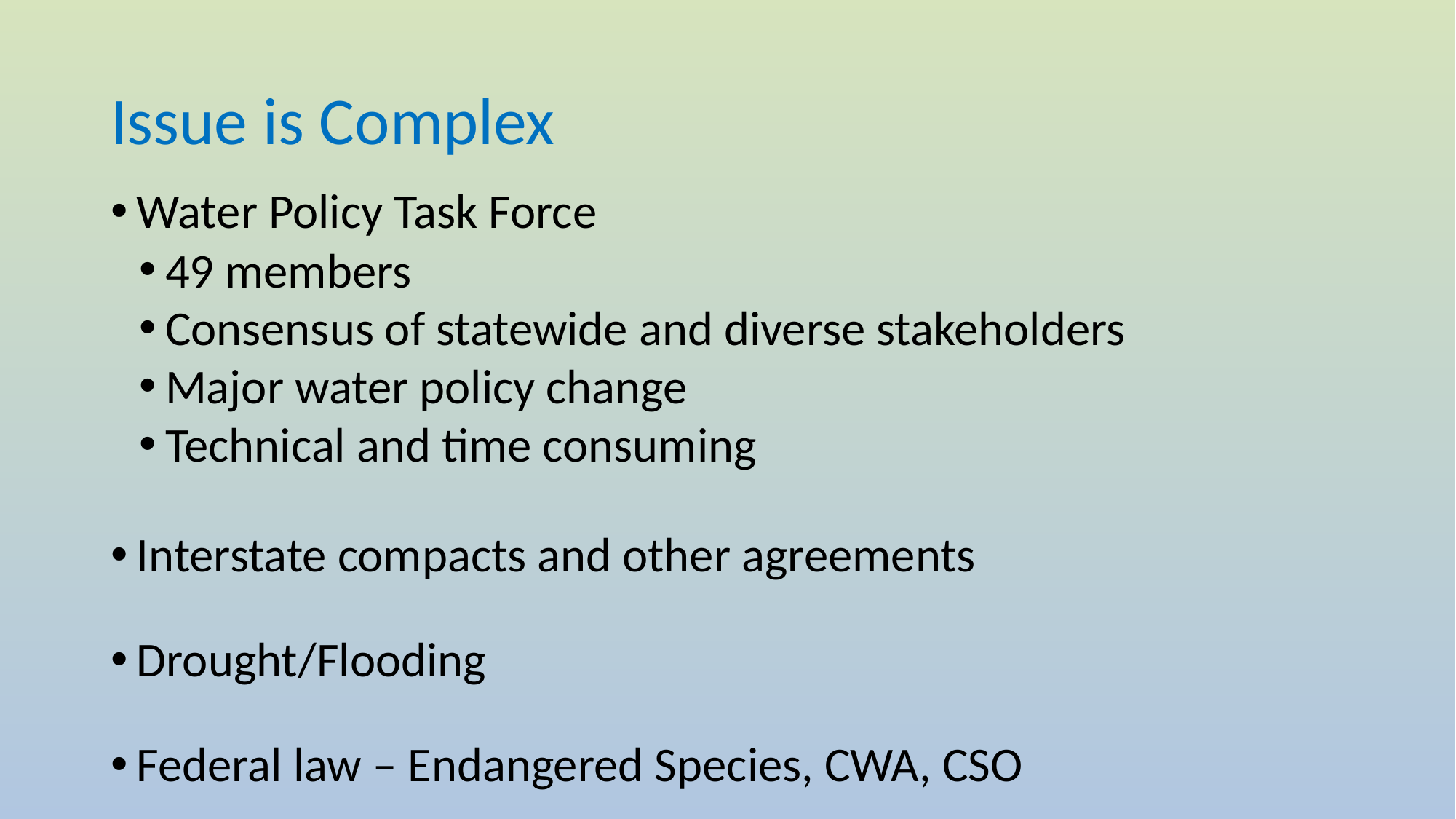

Issue is Complex
Water Policy Task Force
49 members
Consensus of statewide and diverse stakeholders
Major water policy change
Technical and time consuming

Interstate compacts and other agreements

Drought/Flooding

Federal law – Endangered Species, CWA, CSO